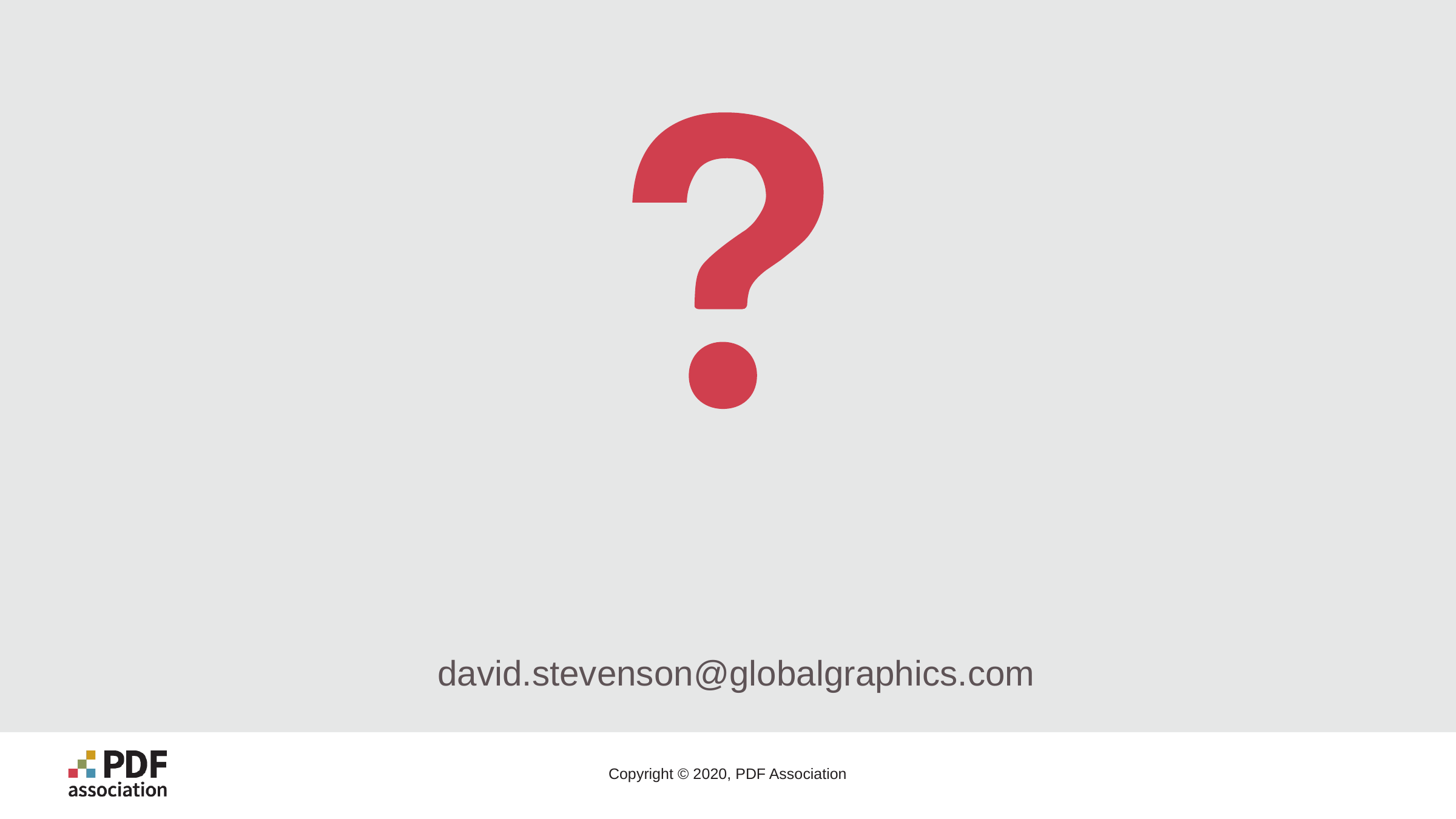

# Any questions?
david.stevenson@globalgraphics.com
11
Copyright © 2020, PDF Association